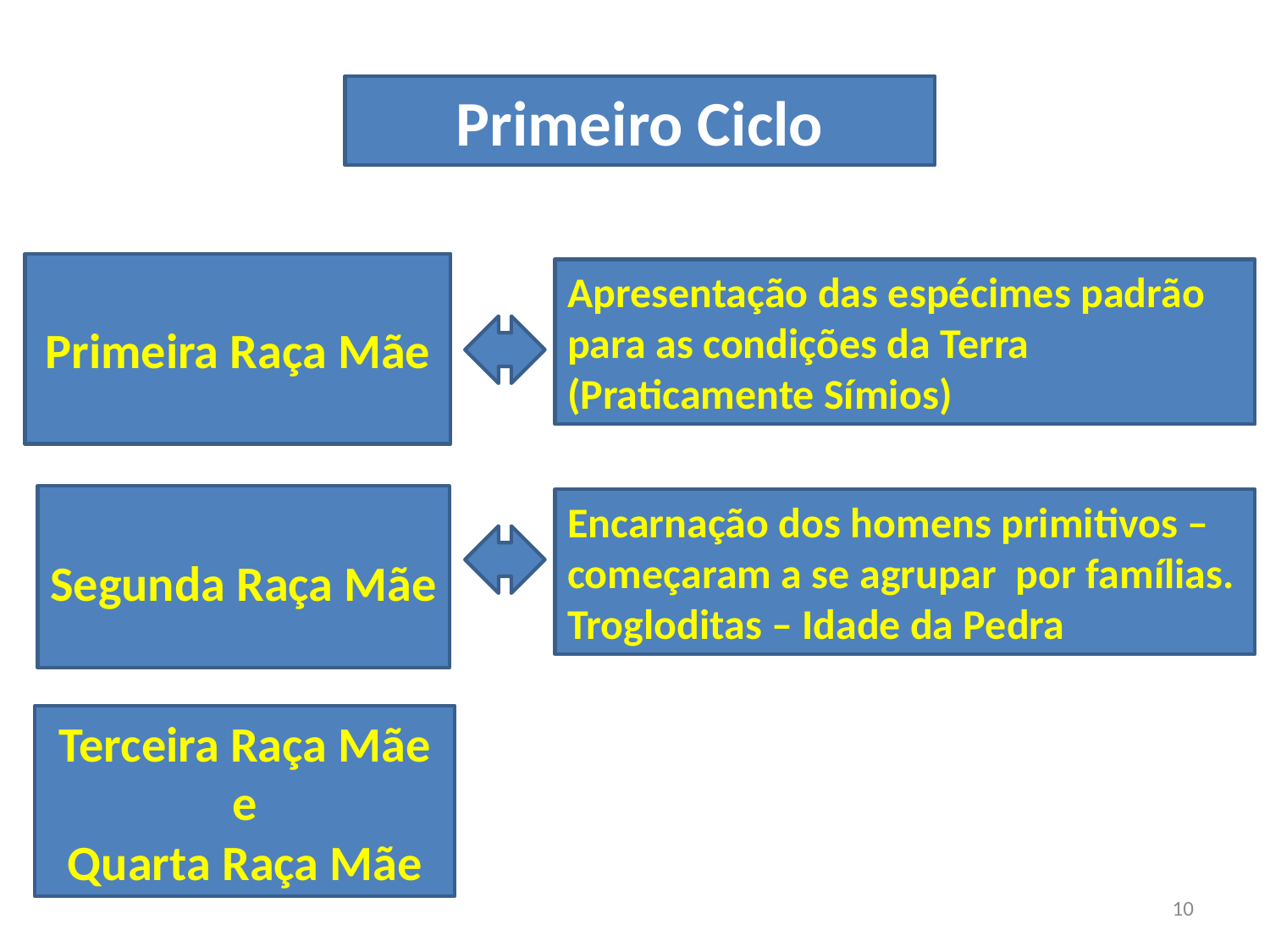

Primeiro Ciclo

Primeira Raça Mãe

Apresentação das espécimes padrão
para as condições da Terra
(Praticamente Símios)

Segunda Raça Mãe

Encarnação dos homens primitivos –
começaram a se agrupar  por famílias.
Trogloditas – Idade da Pedra

Terceira Raça Mãe
e
Quarta Raça Mãe
10